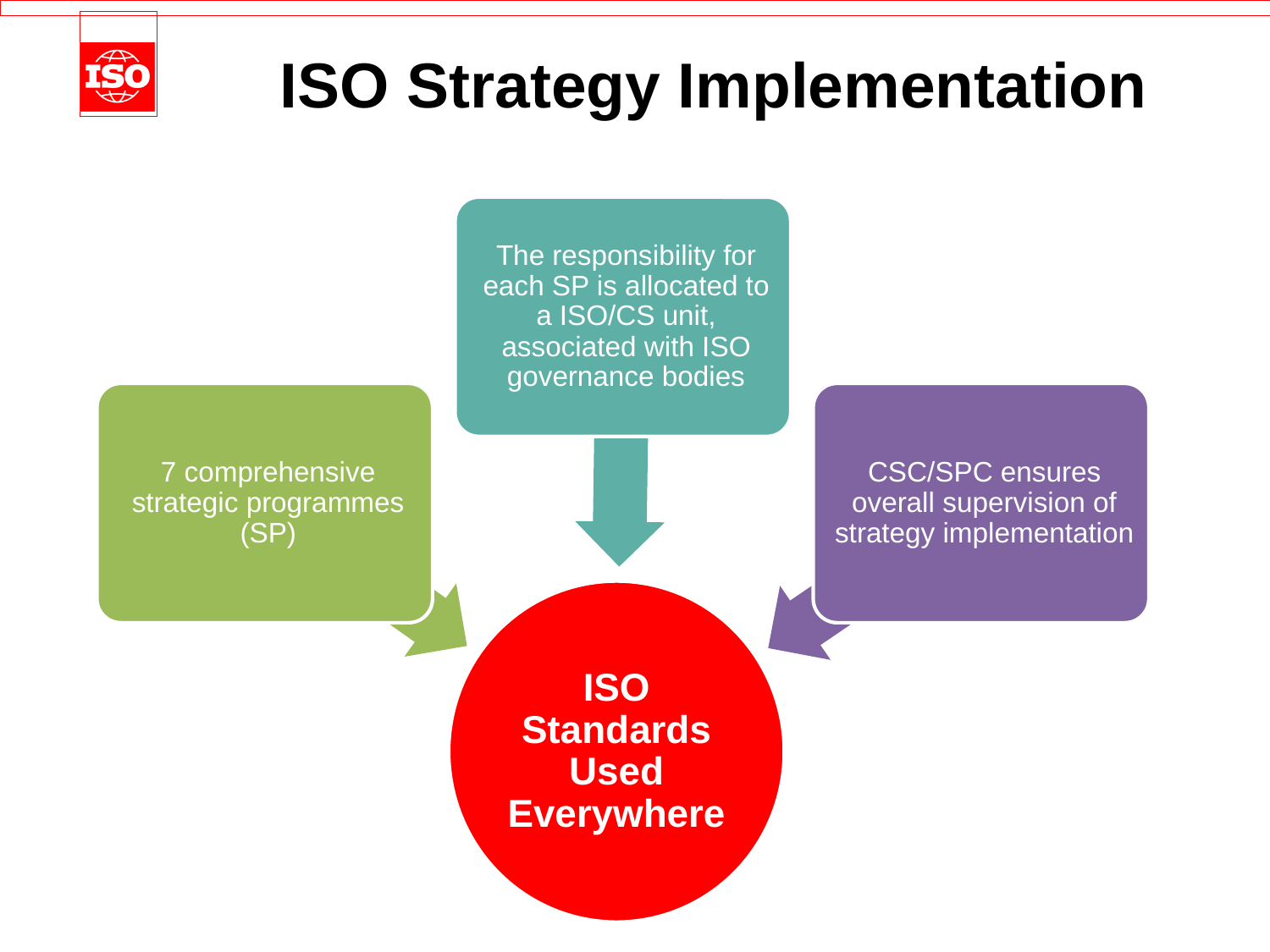

ISO Strategy Implementation
ISO Standards Used Everywhere
7 comprehensive strategic programmes (SP)
The responsibility for each SP is allocated to a ISO/CS unit, associated with ISO governance bodies
CSC/SPC ensures overall supervision of strategy implementation